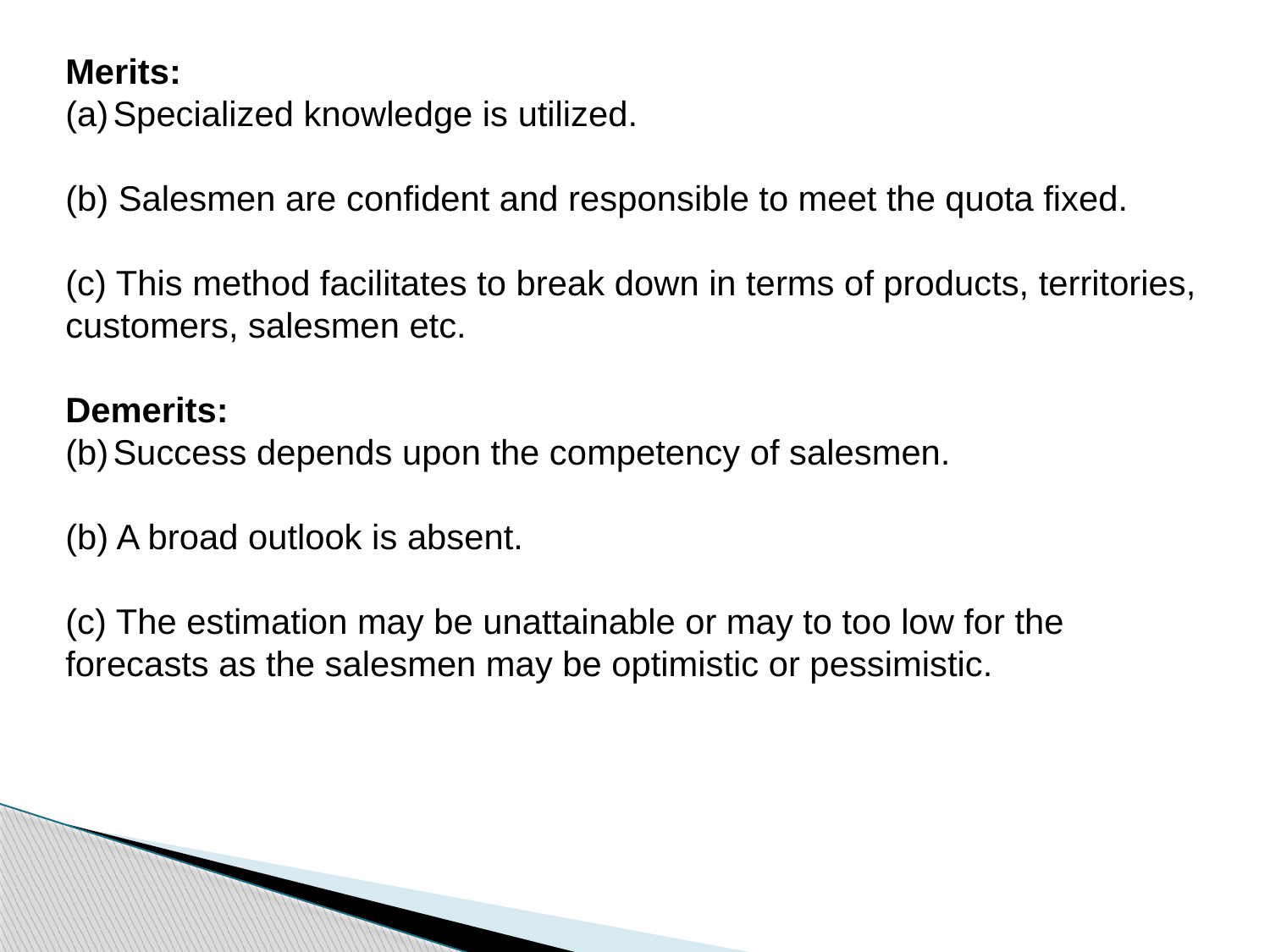

Merits:
Specialized knowledge is utilized.

(b) Salesmen are confident and responsible to meet the quota fixed.

(c) This method facilitates to break down in terms of products, territories, customers, salesmen etc.

Demerits:
Success depends upon the competency of salesmen.

(b) A broad outlook is absent.

(c) The estimation may be unattainable or may to too low for the forecasts as the salesmen may be optimistic or pessimistic.